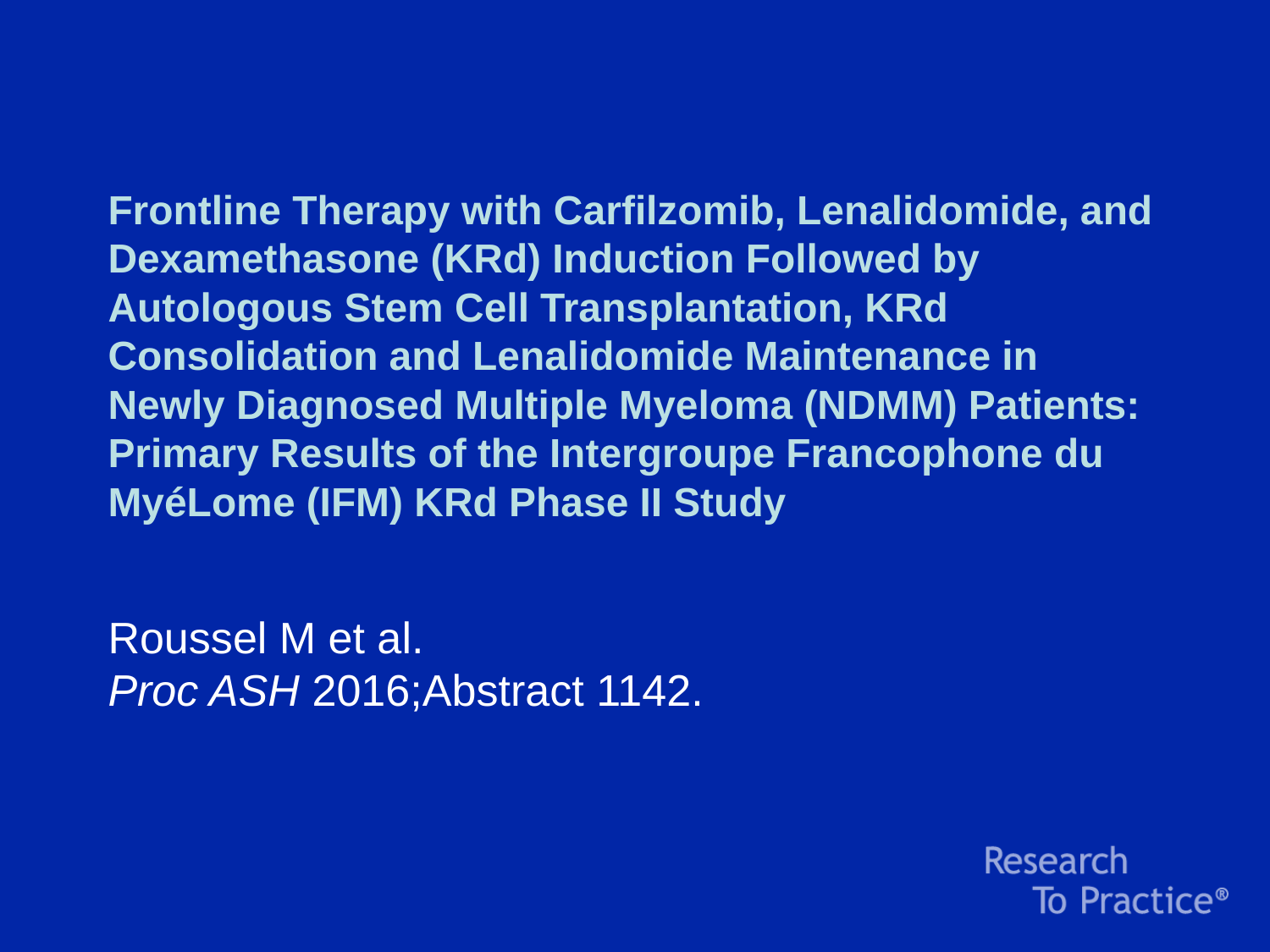

# Frontline Therapy with Carfilzomib, Lenalidomide, and Dexamethasone (KRd) Induction Followed by Autologous Stem Cell Transplantation, KRd Consolidation and Lenalidomide Maintenance in Newly Diagnosed Multiple Myeloma (NDMM) Patients: Primary Results of the Intergroupe Francophone du MyéLome (IFM) KRd Phase II Study
Roussel M et al.
Proc ASH 2016;Abstract 1142.